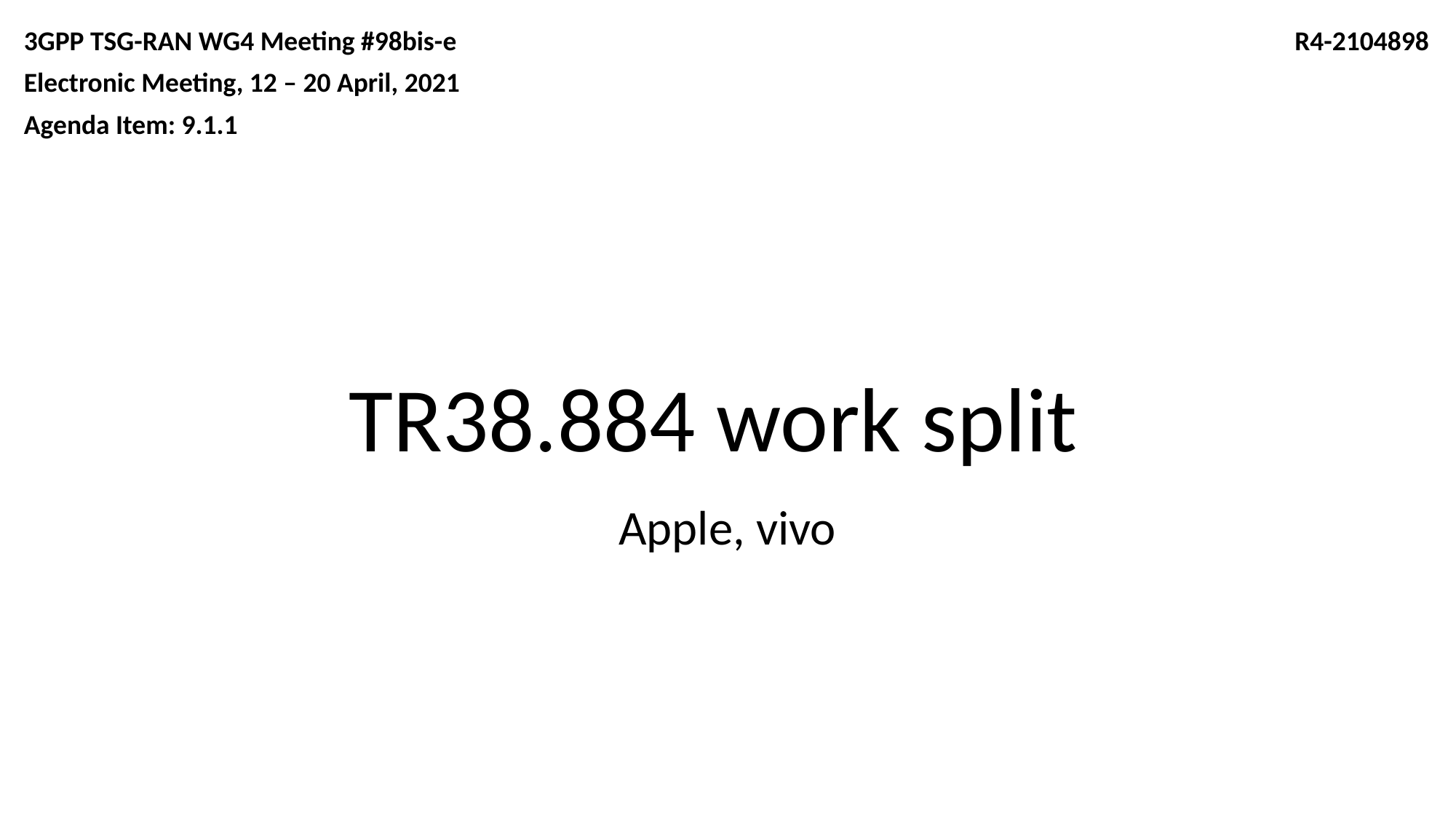

3GPP TSG-RAN WG4 Meeting #98bis-e
Electronic Meeting, 12 – 20 April, 2021
Agenda Item: 9.1.1
R4-2104898
# TR38.884 work split
Apple, vivo